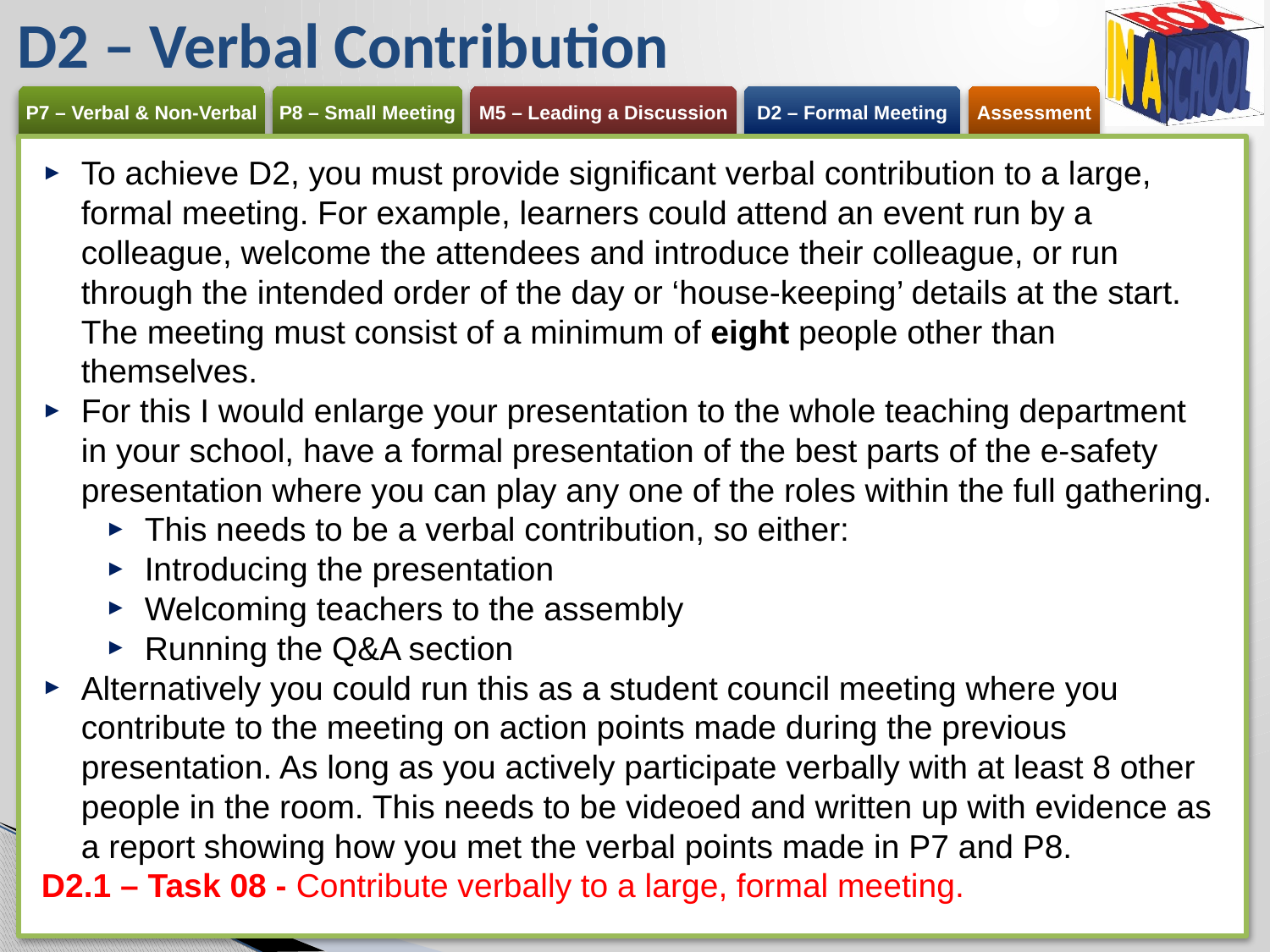

# D2 – Verbal Contribution
To achieve D2, you must provide significant verbal contribution to a large, formal meeting. For example, learners could attend an event run by a colleague, welcome the attendees and introduce their colleague, or run through the intended order of the day or ‘house-keeping’ details at the start. The meeting must consist of a minimum of eight people other than themselves.
For this I would enlarge your presentation to the whole teaching department in your school, have a formal presentation of the best parts of the e-safety presentation where you can play any one of the roles within the full gathering.
This needs to be a verbal contribution, so either:
Introducing the presentation
Welcoming teachers to the assembly
Running the Q&A section
Alternatively you could run this as a student council meeting where you contribute to the meeting on action points made during the previous presentation. As long as you actively participate verbally with at least 8 other people in the room. This needs to be videoed and written up with evidence as a report showing how you met the verbal points made in P7 and P8.
D2.1 – Task 08 - Contribute verbally to a large, formal meeting.